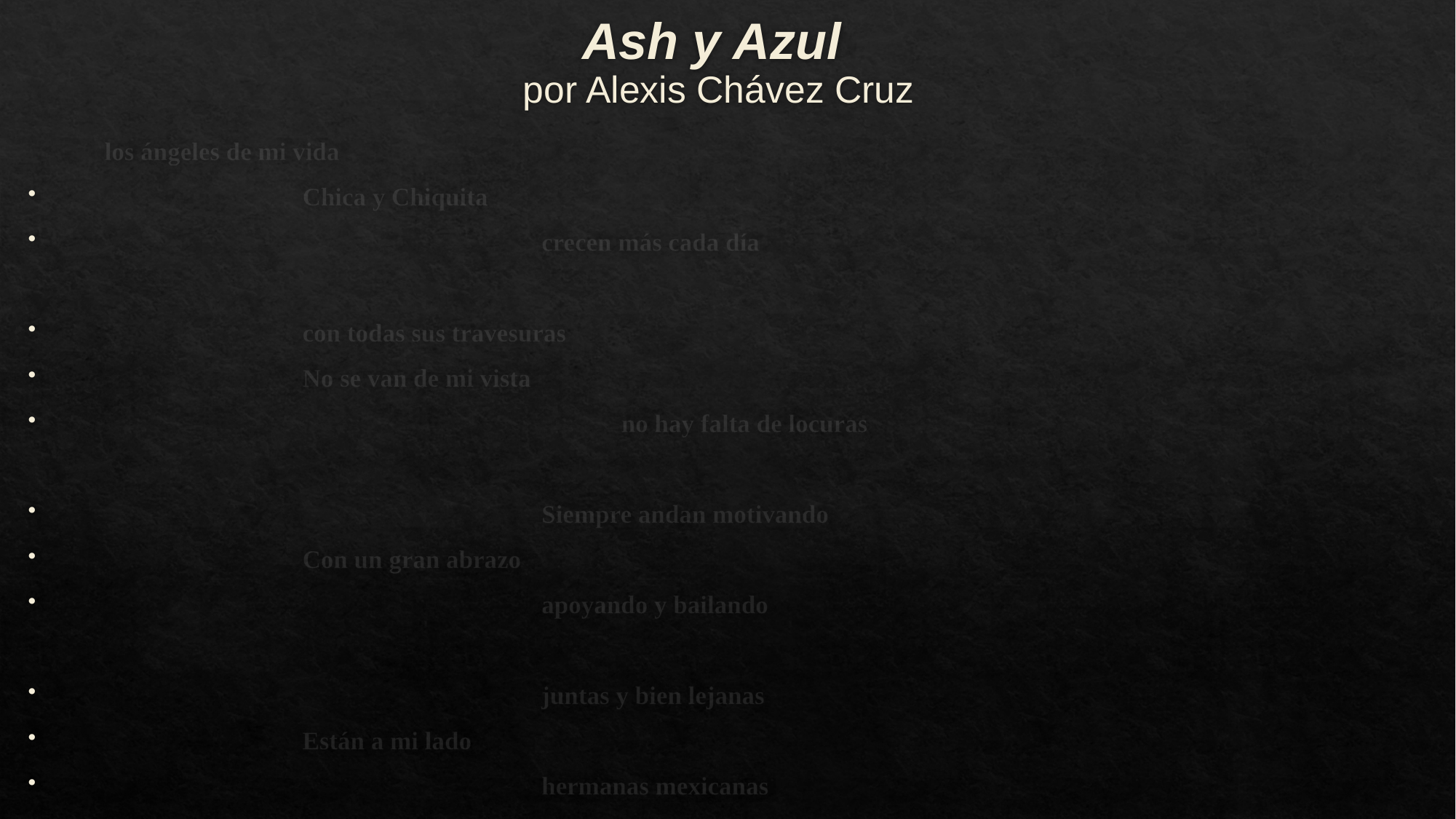

# Ash y Azul por Alexis Chávez Cruz
 													los ángeles de mi vida
                              				Chica y Chiquita
                                                                       				crecen más cada día

                       						     				con todas sus travesuras
                              				No se van de mi vista
                                                                       	 			no hay falta de locuras

                                                                        				Siempre andan motivando
                             				Con un gran abrazo
                                                                        				apoyando y bailando

                                                                        				juntas y bien lejanas
                              				Están a mi lado
                                                                          			hermanas mexicanas